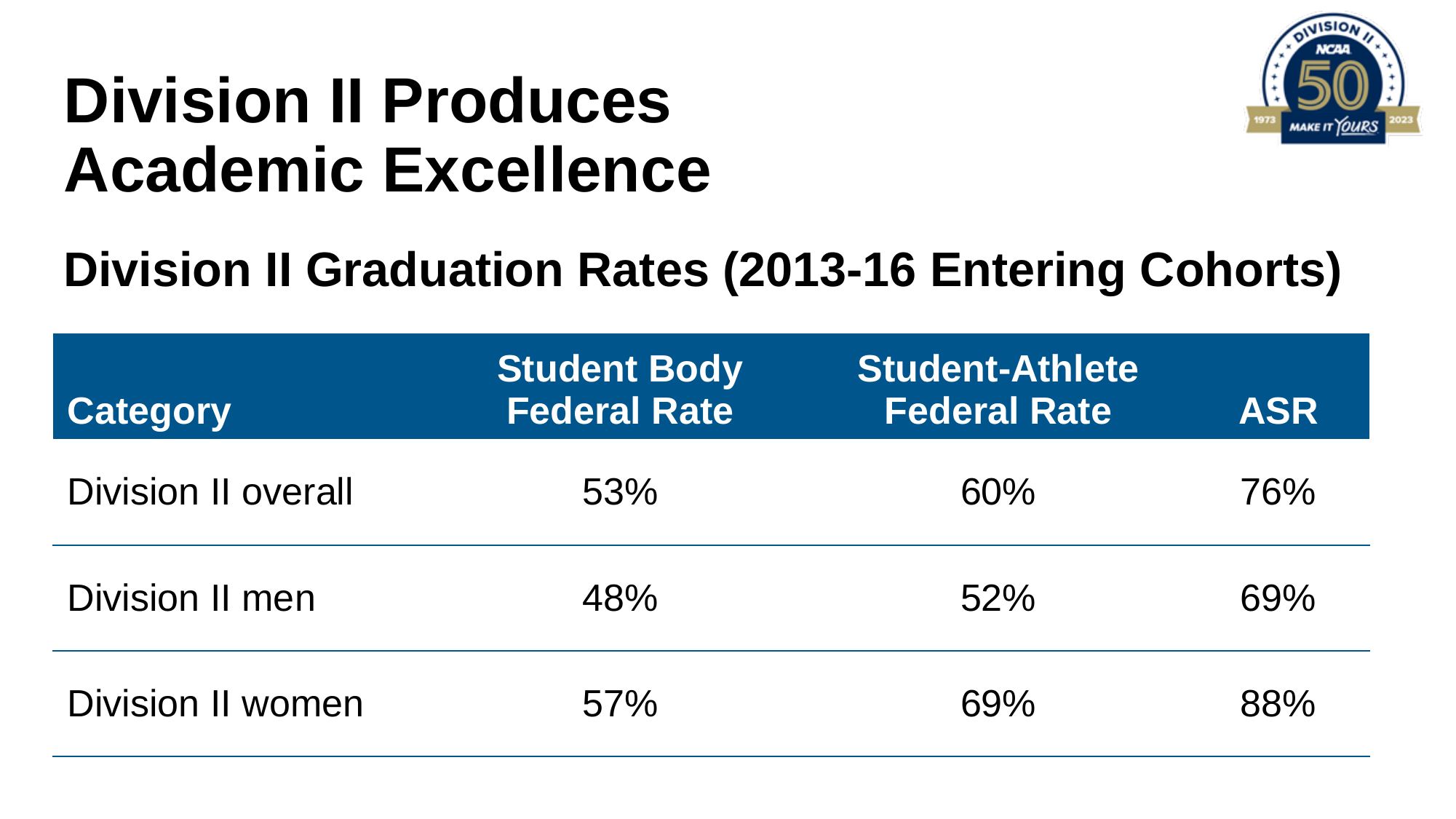

Division II Produces Academic Excellence
Division II Graduation Rates (2013-16 Entering Cohorts)
| Category | Student Body Federal Rate | Student-Athlete Federal Rate | ASR |
| --- | --- | --- | --- |
| Division II overall | 53% | 60% | 76% |
| Division II men | 48% | 52% | 69% |
| Division II women | 57% | 69% | 88% |